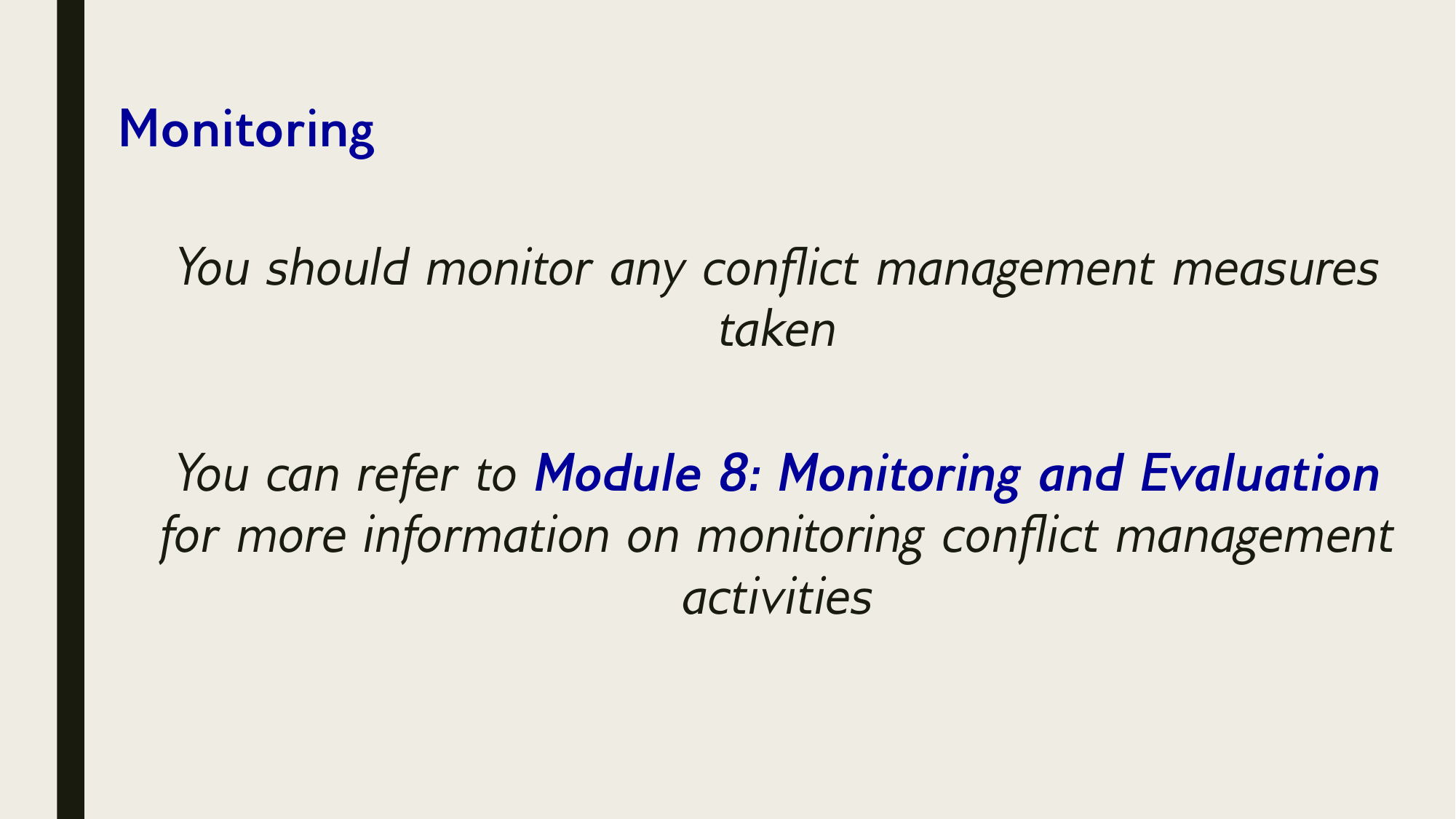

Monitoring
You should monitor any conflict management measures taken

You can refer to Module 8: Monitoring and Evaluation for more information on monitoring conflict management activities